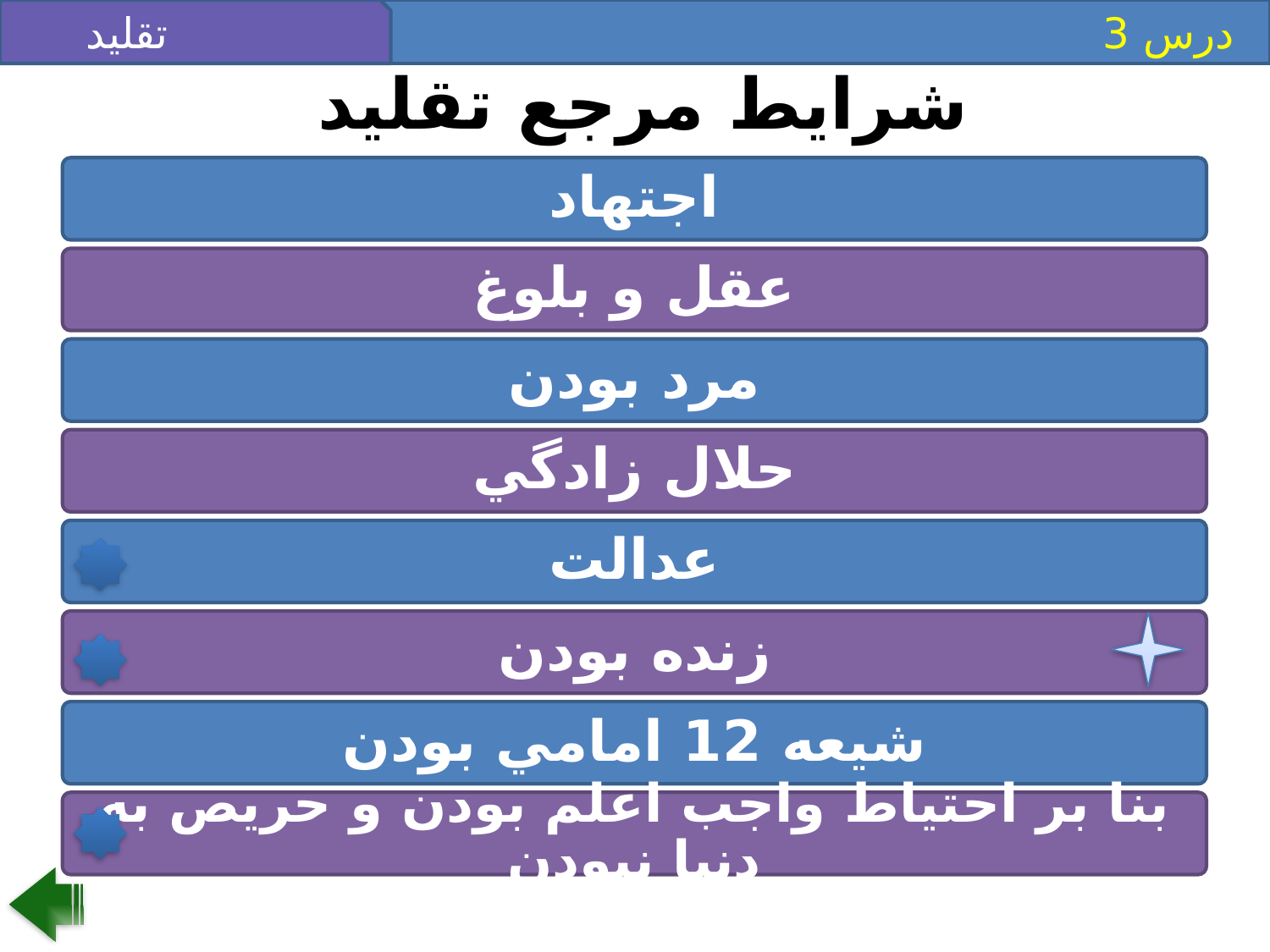

تقليد
 درس 3
شرايط مرجع تقليد
اجتهاد
عقل و بلوغ
مرد بودن
حلال زادگي
عدالت

زنده بودن

شيعه 12 امامي بودن
بنا بر احتياط واجب اعلم بودن و حريص به دنيا نبودن